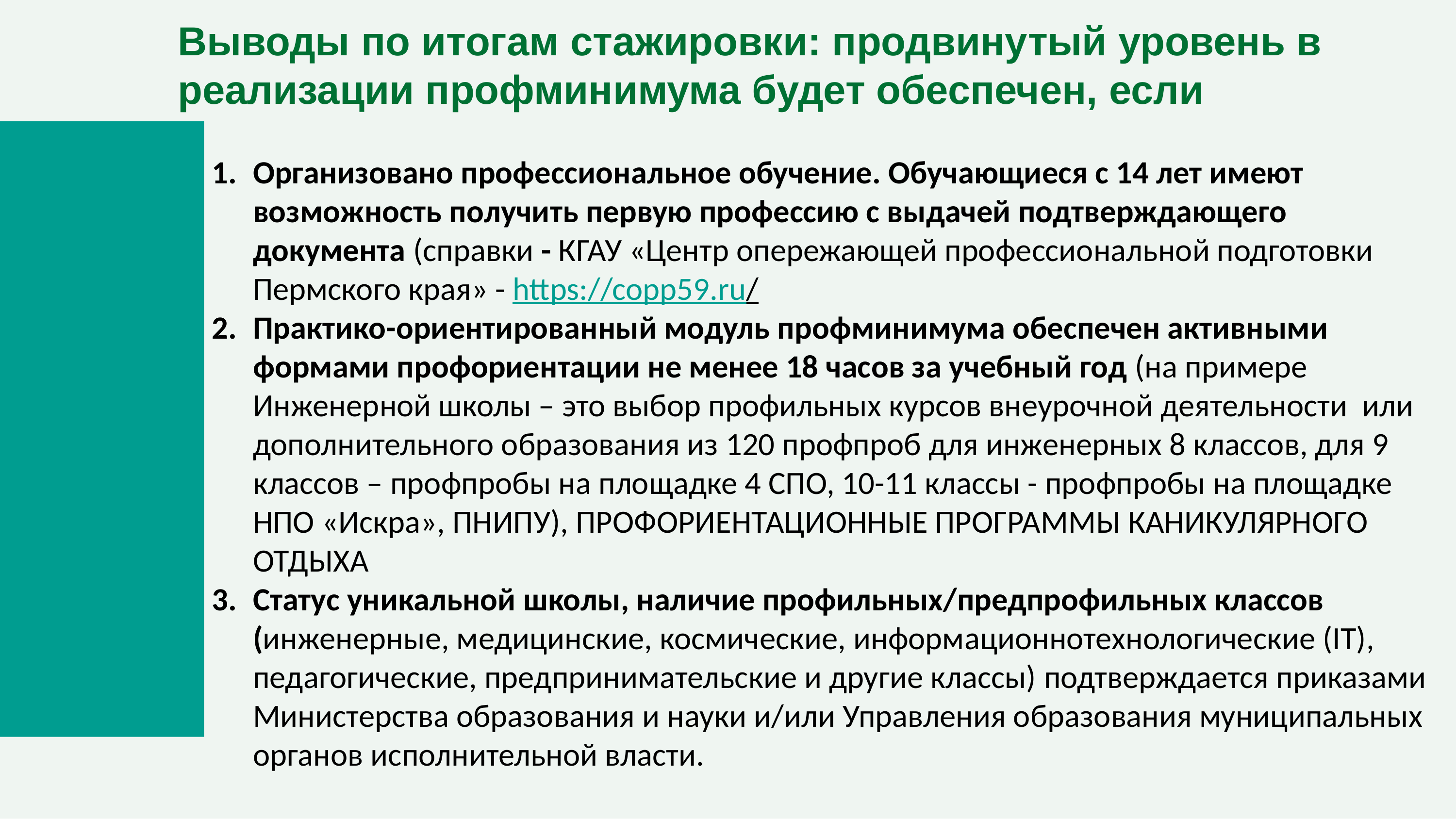

# Выводы по итогам стажировки: продвинутый уровень в реализации профминимума будет обеспечен, если
Организовано профессиональное обучение. Обучающиеся с 14 лет имеют возможность получить первую профессию с выдачей подтверждающего документа (справки - КГАУ «Центр опережающей профессиональной подготовки Пермского края» - https://copp59.ru/
Практико-ориентированный модуль профминимума обеспечен активными формами профориентации не менее 18 часов за учебный год (на примере Инженерной школы – это выбор профильных курсов внеурочной деятельности  или дополнительного образования из 120 профпроб для инженерных 8 классов, для 9 классов – профпробы на площадке 4 СПО, 10-11 классы - профпробы на площадке  НПО «Искра», ПНИПУ), ПРОФОРИЕНТАЦИОННЫЕ ПРОГРАММЫ КАНИКУЛЯРНОГО ОТДЫХА
Статус уникальной школы, наличие профильных/предпрофильных классов (инженерные, медицинские, космические, информационнотехнологические (IT), педагогические, предпринимательские и другие классы) подтверждается приказами Министерства образования и науки и/или Управления образования муниципальных органов исполнительной власти.